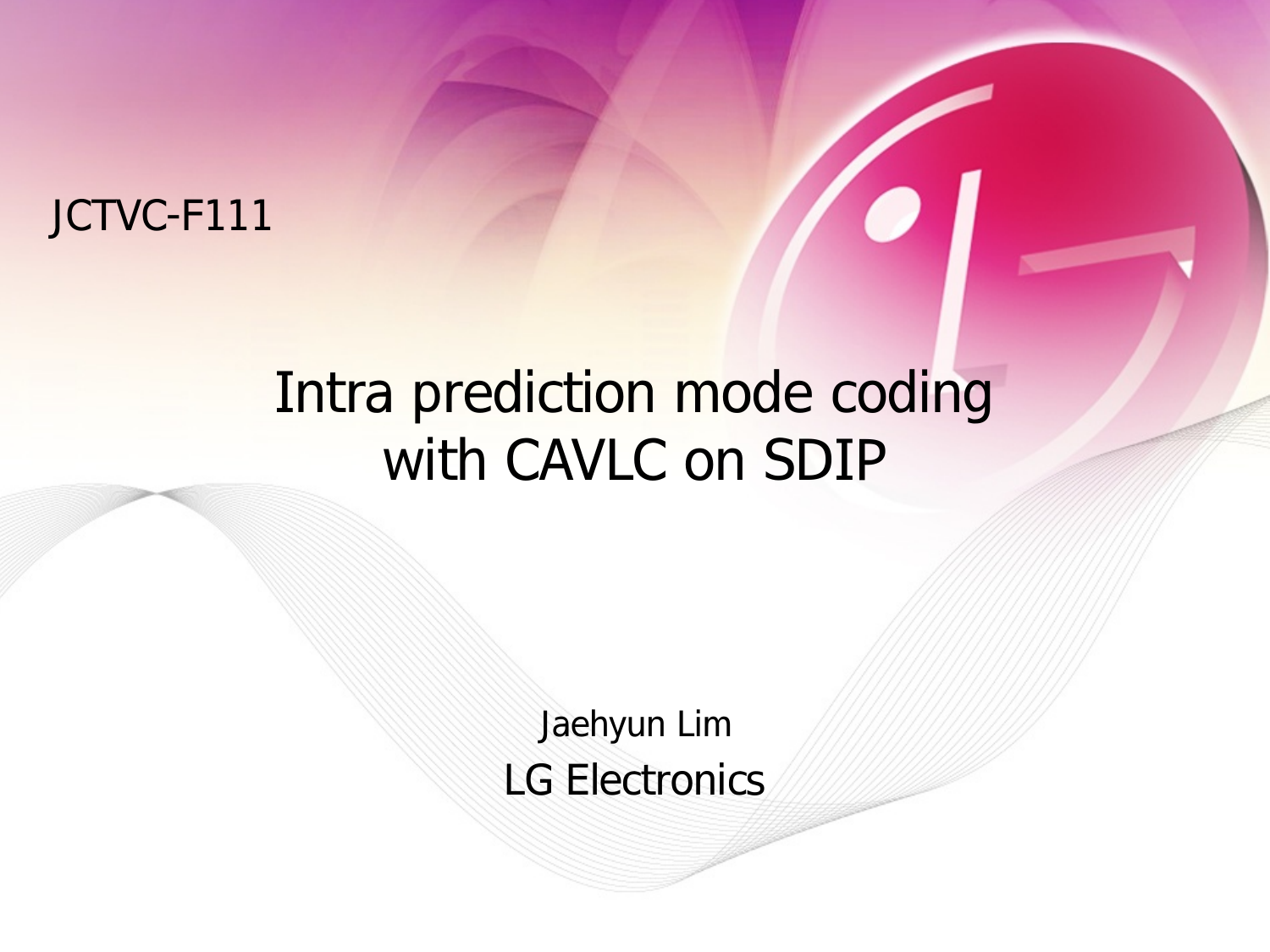

JCTVC-F111
# Intra prediction mode coding with CAVLC on SDIP
Jaehyun Lim
LG Electronics